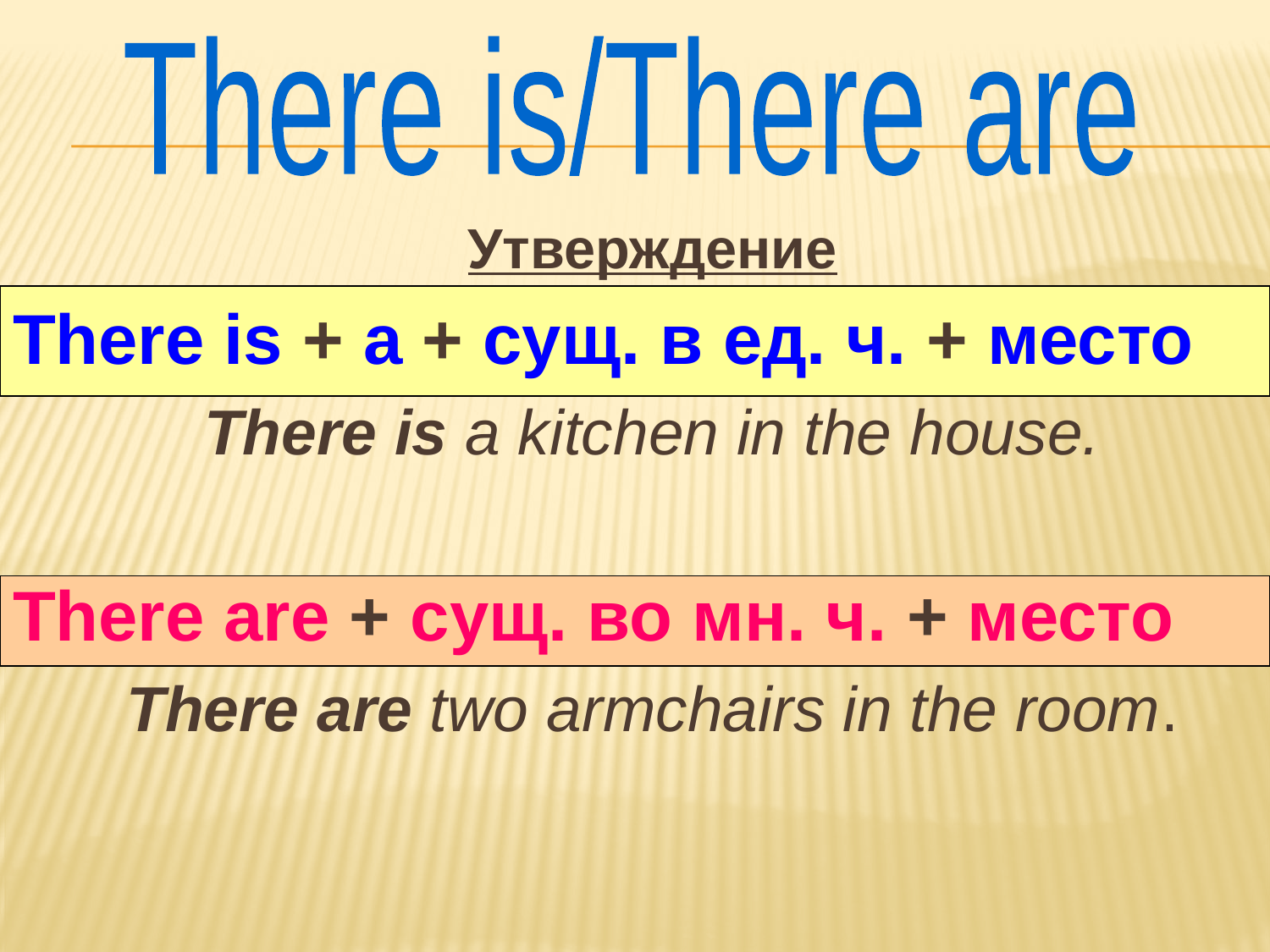

There is/There are
Утверждение
There is + a + сущ. в ед. ч. + место
There is a kitchen in the house.

There are + сущ. во мн. ч. + место
There are two armchairs in the room.